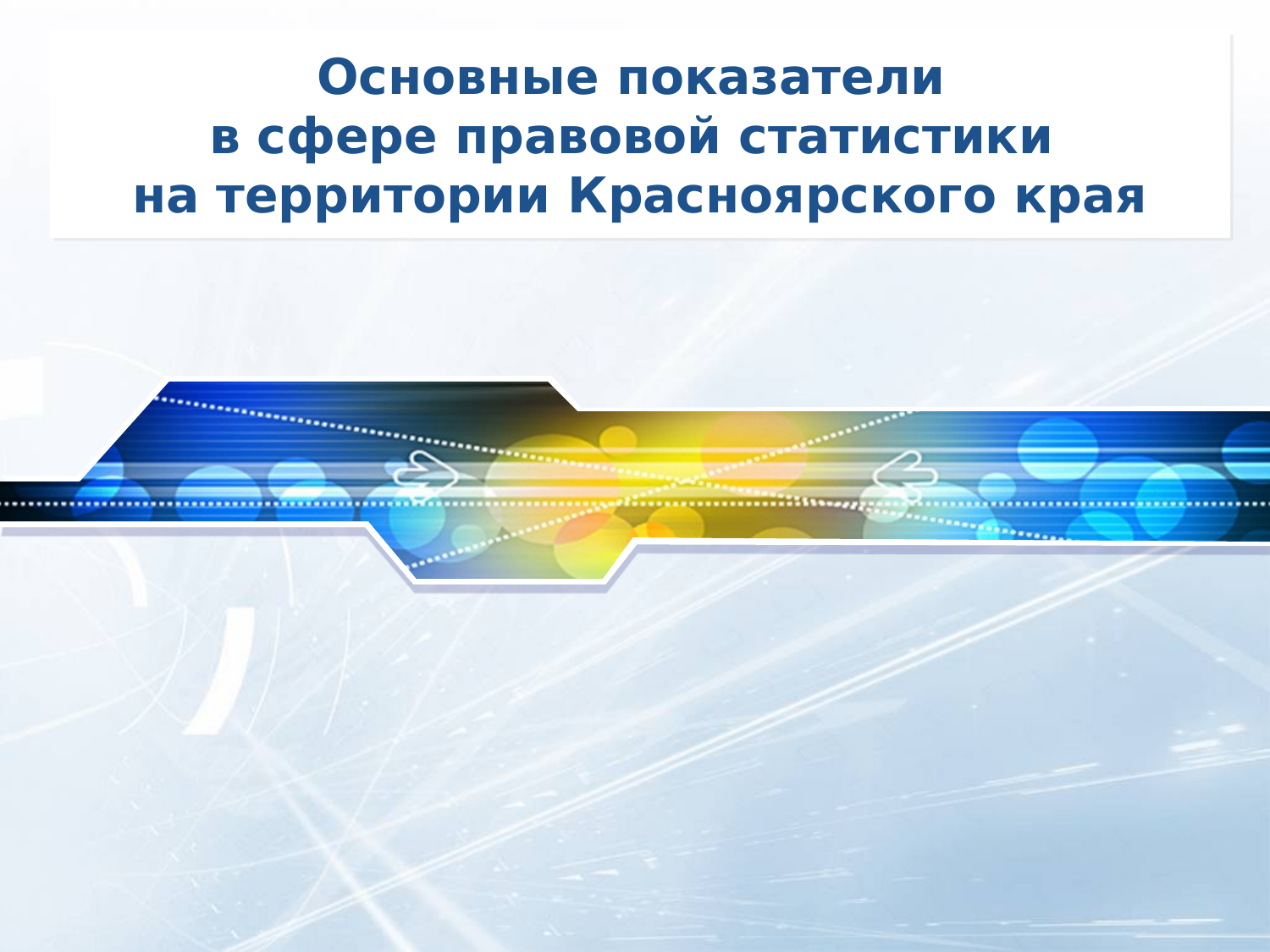

# Основные показатели в сфере правовой статистики на территории Красноярского края